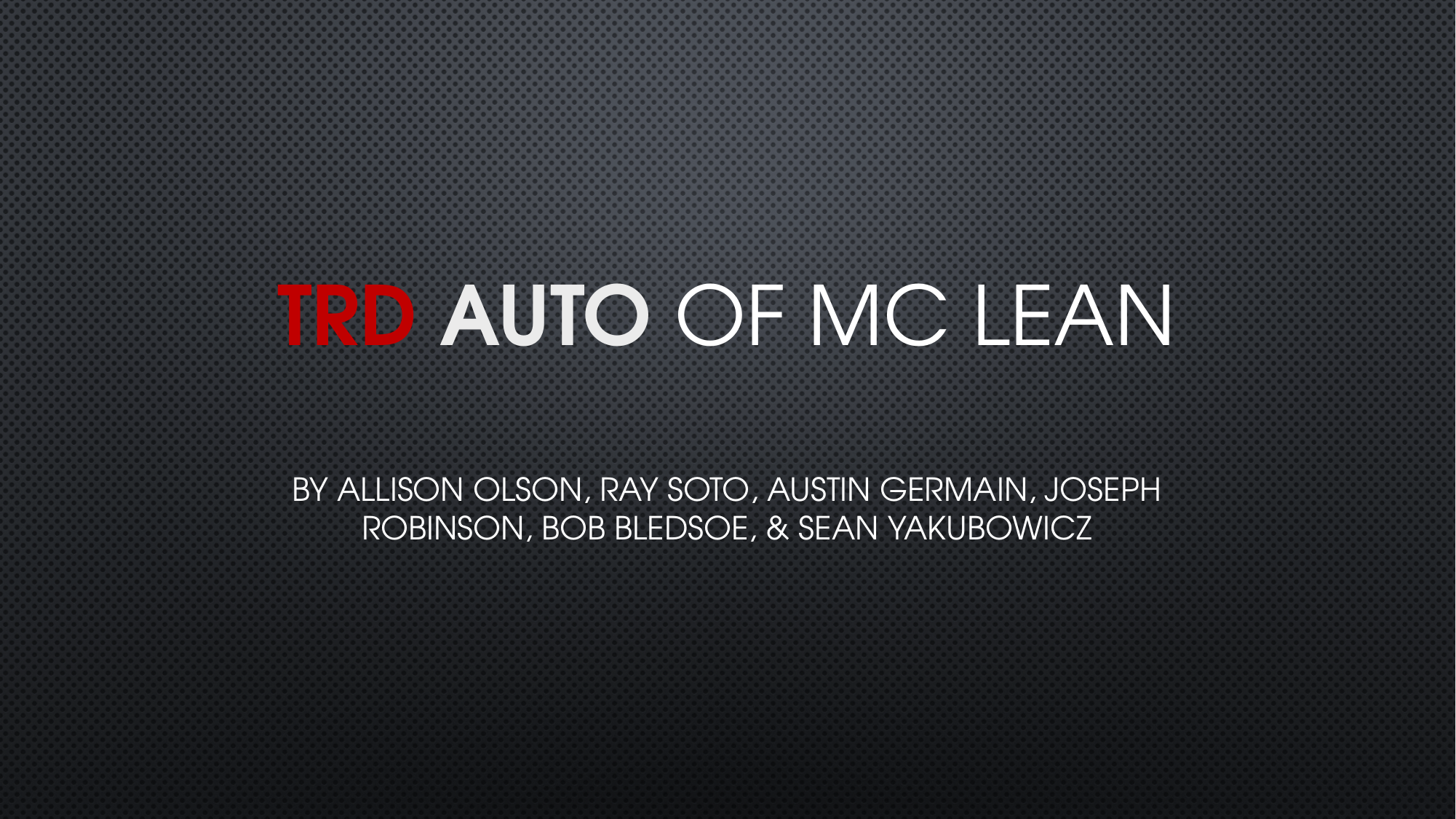

# Trd AUTO of mc Lean
By Allison olson, ray soto, Austin germain, joseph robinson, bob Bledsoe, & sean yakubowicz